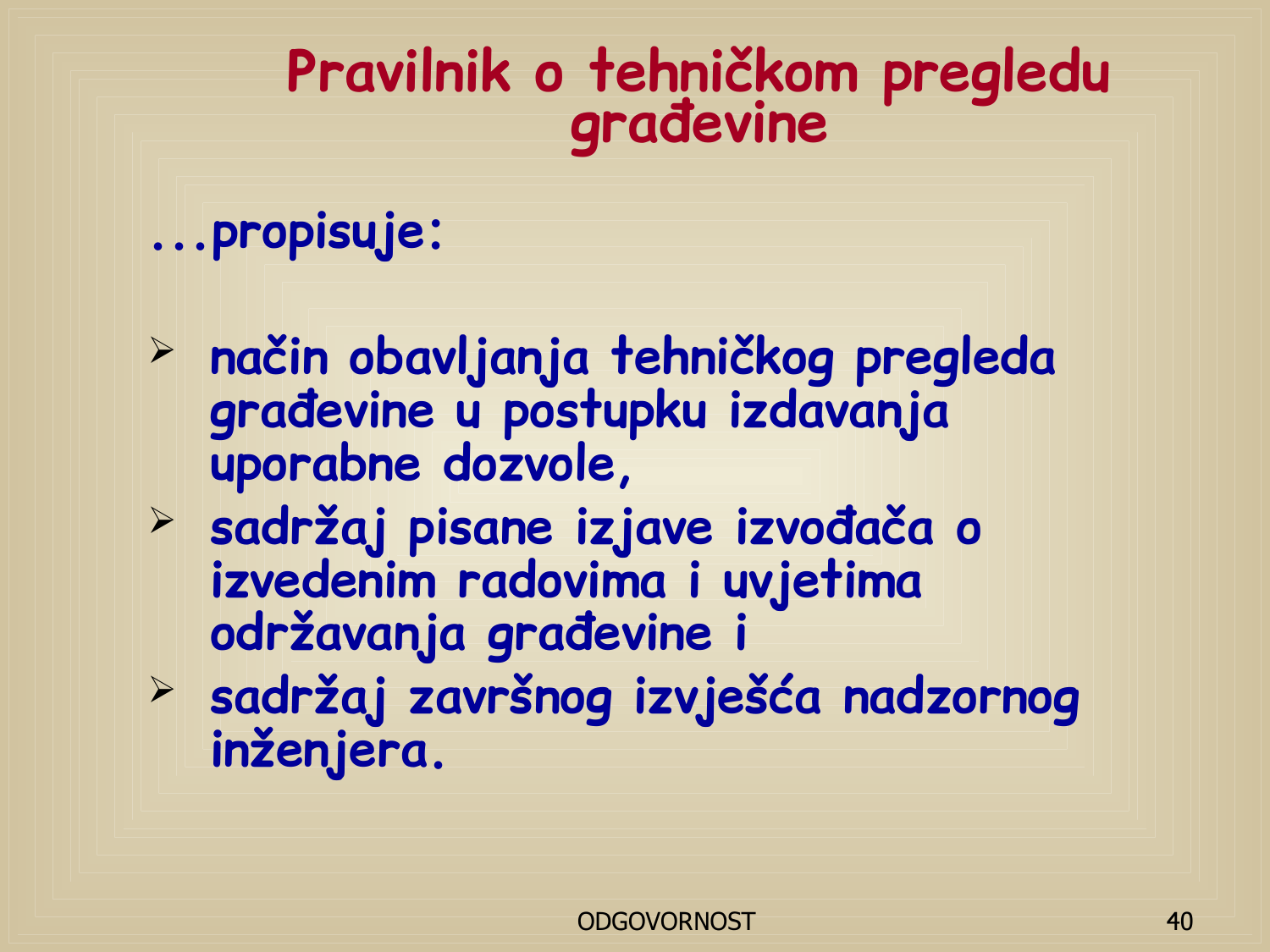

# Pravilnik o tehničkom pregledu građevine
...propisuje:

način obavljanja tehničkog pregleda građevine u postupku izdavanja uporabne dozvole,
sadržaj pisane izjave izvođača o izvedenim radovima i uvjetima održavanja građevine i
sadržaj završnog izvješća nadzornog inženjera.
ODGOVORNOST
40